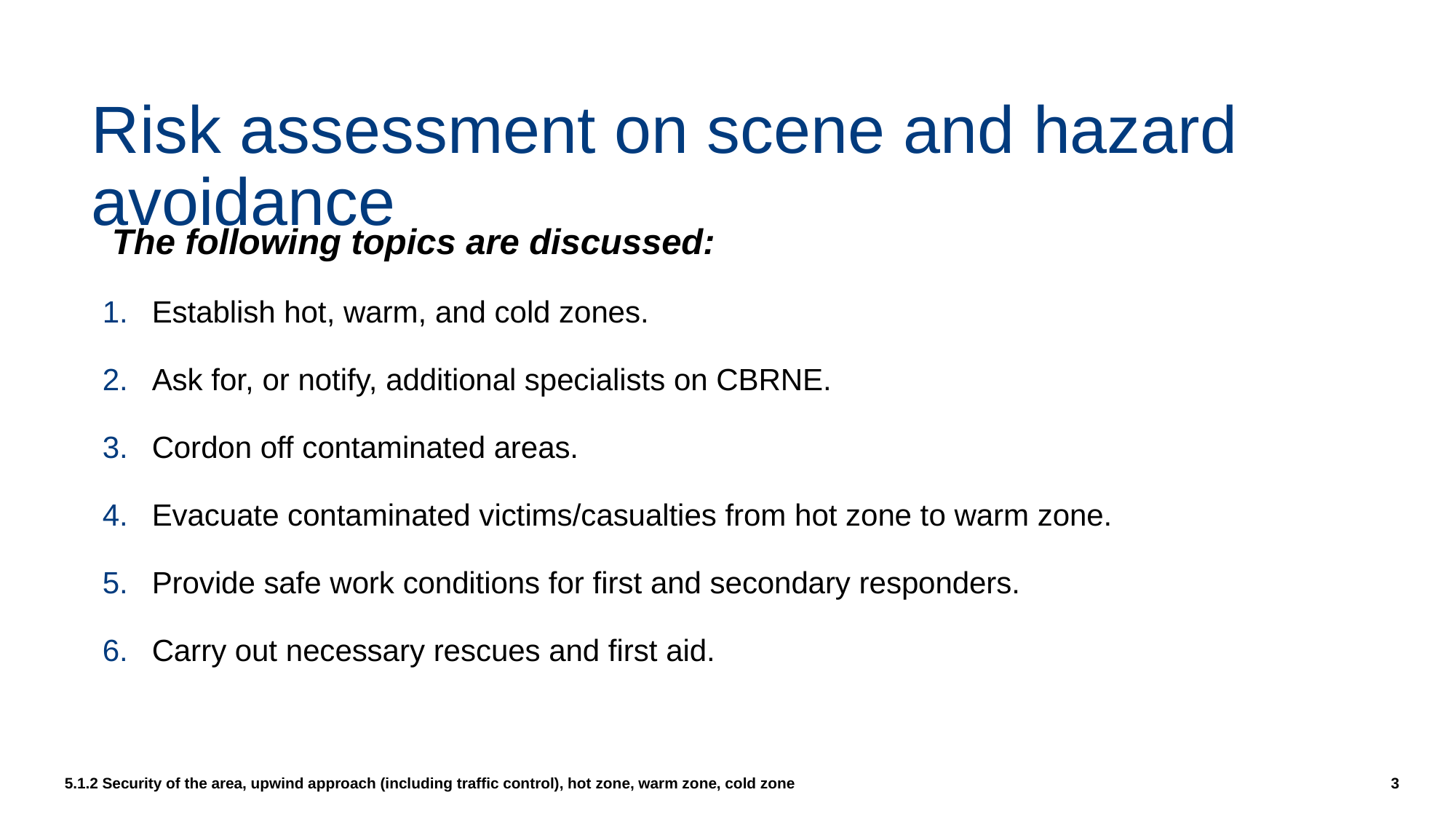

# Risk assessment on scene and hazard avoidance
The following topics are discussed:
Establish hot, warm, and cold zones.
Ask for, or notify, additional specialists on CBRNE.
Cordon off contaminated areas.
Evacuate contaminated victims/casualties from hot zone to warm zone.
Provide safe work conditions for first and secondary responders.
Carry out necessary rescues and first aid.

5.1.2 Security of the area, upwind approach (including traffic control), hot zone, warm zone, cold zone
3